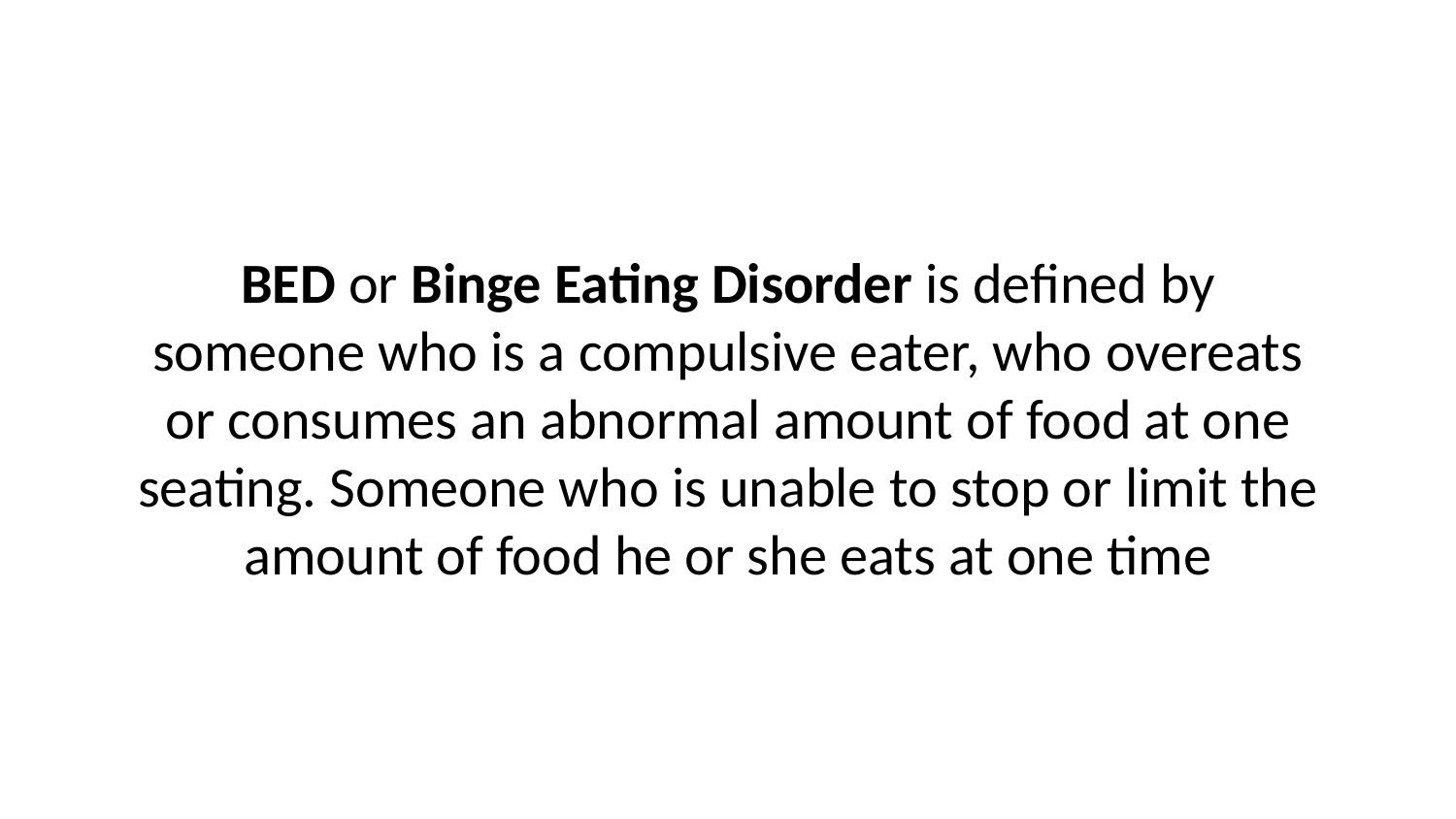

BED or Binge Eating Disorder is defined by someone who is a compulsive eater, who overeats or consumes an abnormal amount of food at one seating. Someone who is unable to stop or limit the amount of food he or she eats at one time